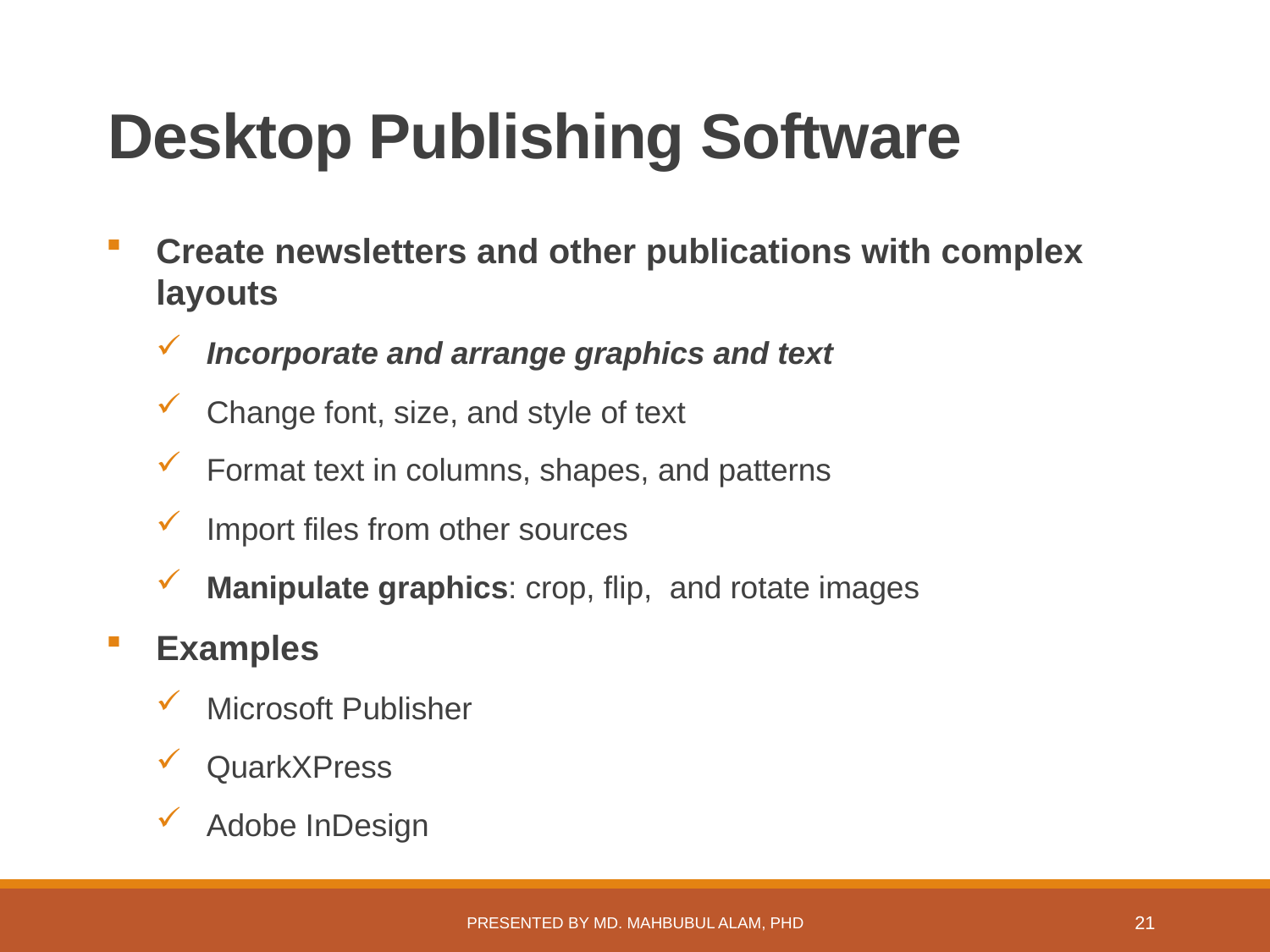

# Desktop Publishing Software
Create newsletters and other publications with complex layouts
Incorporate and arrange graphics and text
Change font, size, and style of text
Format text in columns, shapes, and patterns
Import files from other sources
Manipulate graphics: crop, flip,  and rotate images
Examples
Microsoft Publisher
QuarkXPress
Adobe InDesign
Presented by Md. Mahbubul Alam, PhD
21